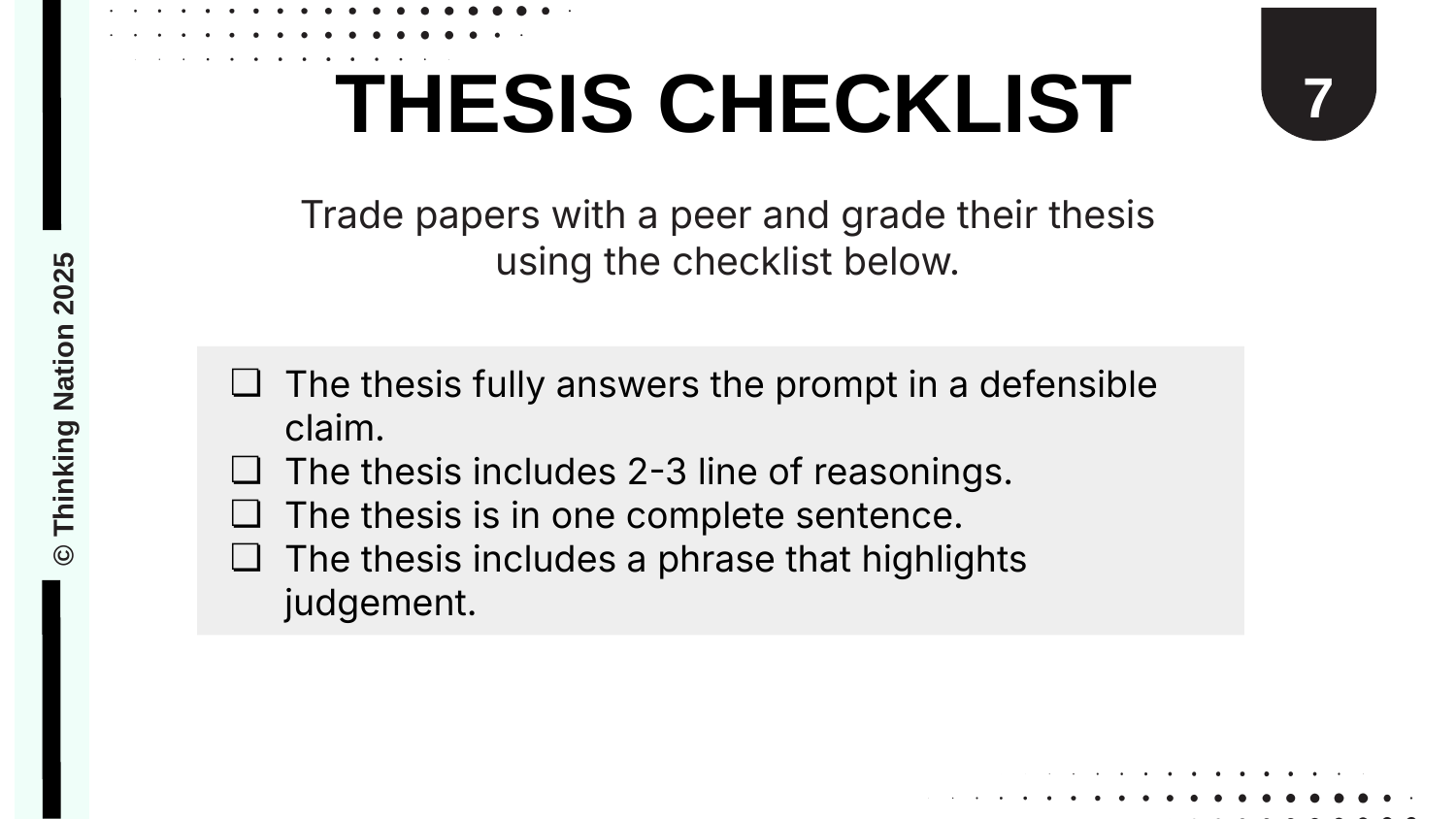

7
THESIS CHECKLIST
Trade papers with a peer and grade their thesis using the checklist below.

The thesis fully answers the prompt in a defensible claim.
The thesis includes 2-3 line of reasonings.
The thesis is in one complete sentence.
The thesis includes a phrase that highlights judgement.
© Thinking Nation 2025